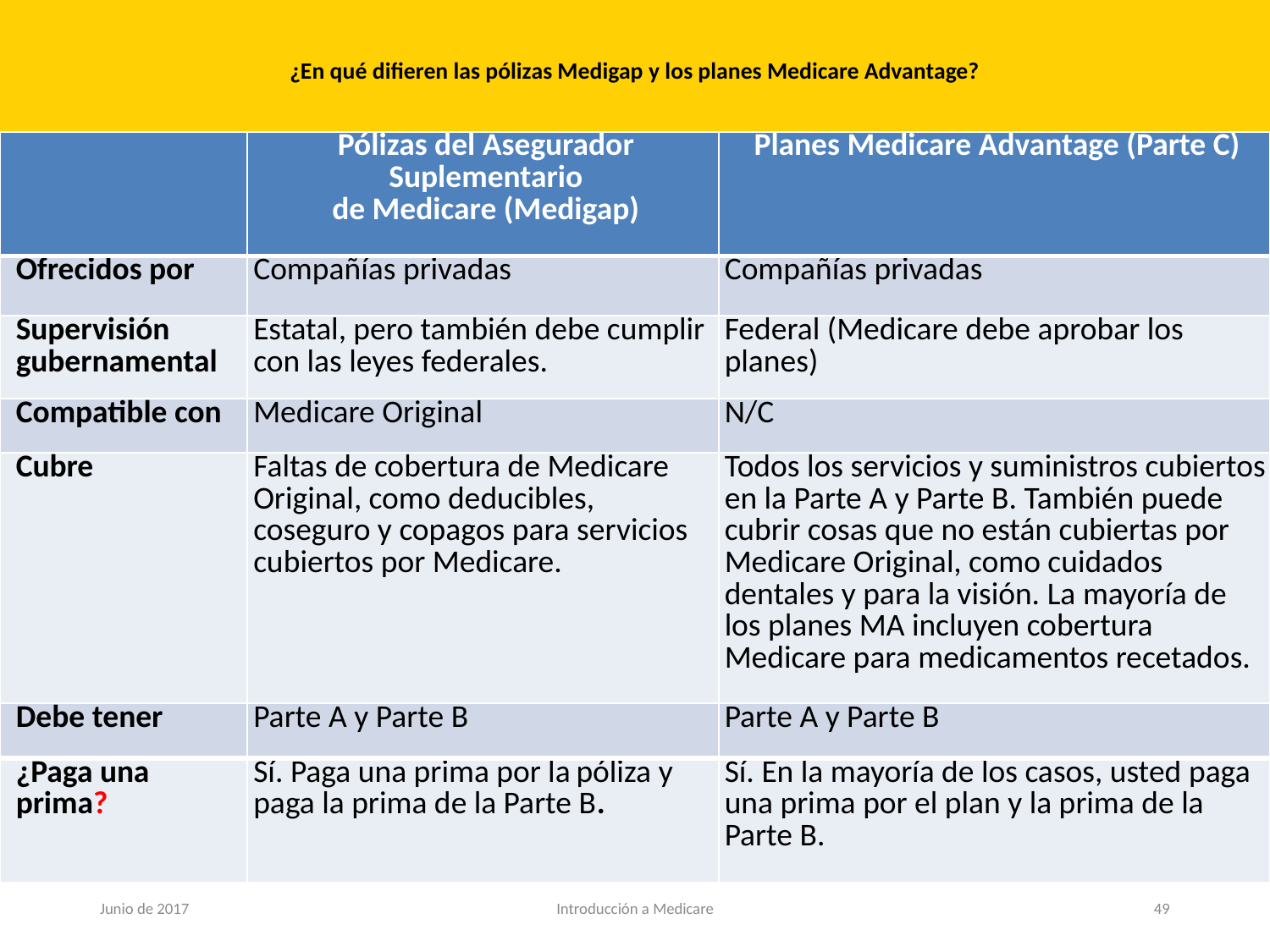

# ¿En qué difieren las pólizas Medigap y los planes Medicare Advantage?
|  | Pólizas del Asegurador Suplementario de Medicare (Medigap) | Planes Medicare Advantage (Parte C) |
| --- | --- | --- |
| Ofrecidos por | Compañías privadas | Compañías privadas |
| Supervisión gubernamental | Estatal, pero también debe cumplir con las leyes federales. | Federal (Medicare debe aprobar los planes) |
| Compatible con | Medicare Original | N/C |
| Cubre | Faltas de cobertura de Medicare Original, como deducibles, coseguro y copagos para servicios cubiertos por Medicare. | Todos los servicios y suministros cubiertos en la Parte A y Parte B. También puede cubrir cosas que no están cubiertas por Medicare Original, como cuidados dentales y para la visión. La mayoría de los planes MA incluyen cobertura Medicare para medicamentos recetados. |
| Debe tener | Parte A y Parte B | Parte A y Parte B |
| ¿Paga una prima? | Sí. Paga una prima por la póliza y paga la prima de la Parte B. | Sí. En la mayoría de los casos, usted paga una prima por el plan y la prima de la Parte B. |
Junio de 2017
Introducción a Medicare
49